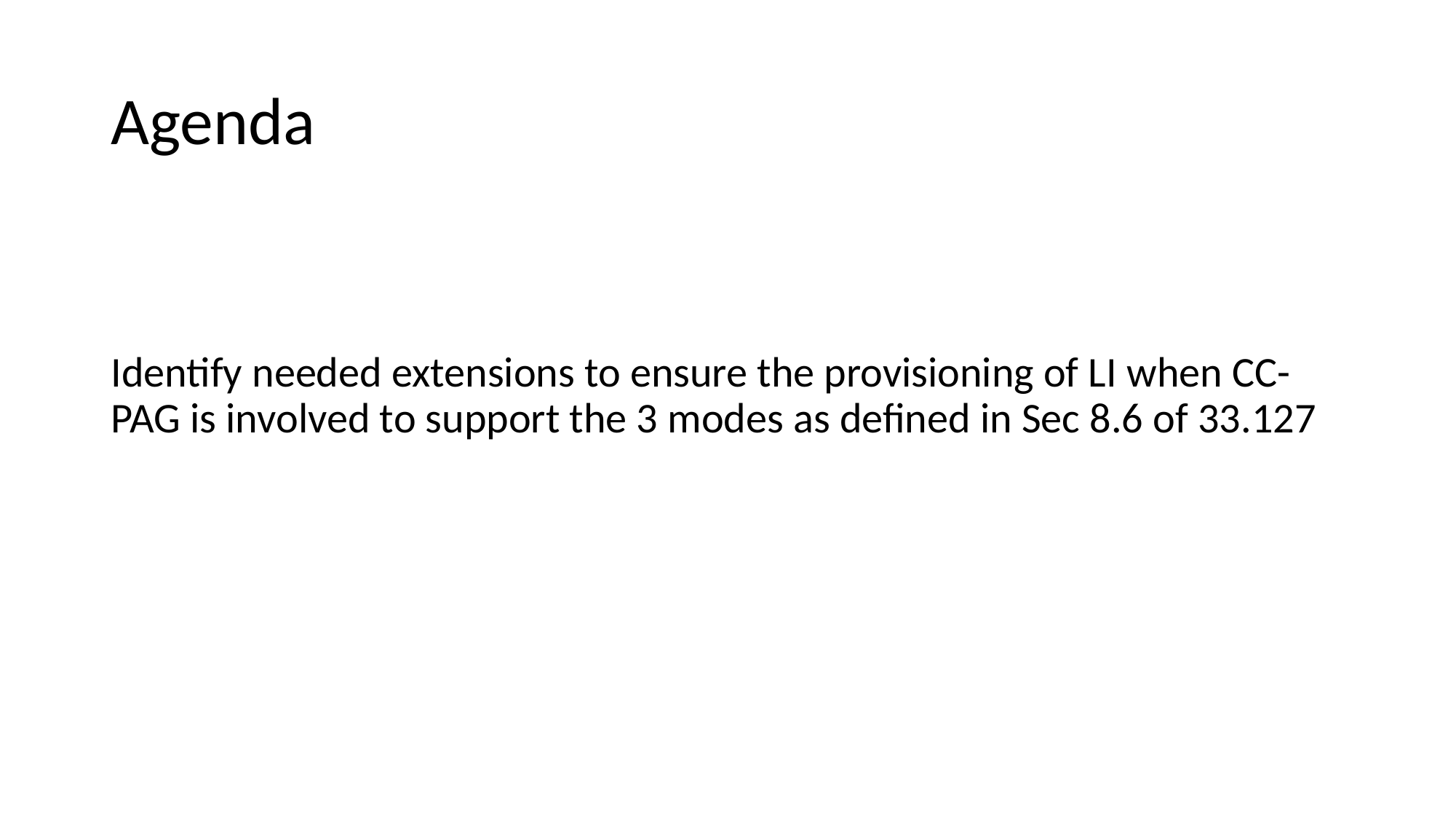

# Agenda

Identify needed extensions to ensure the provisioning of LI when CC-PAG is involved to support the 3 modes as defined in Sec 8.6 of 33.127